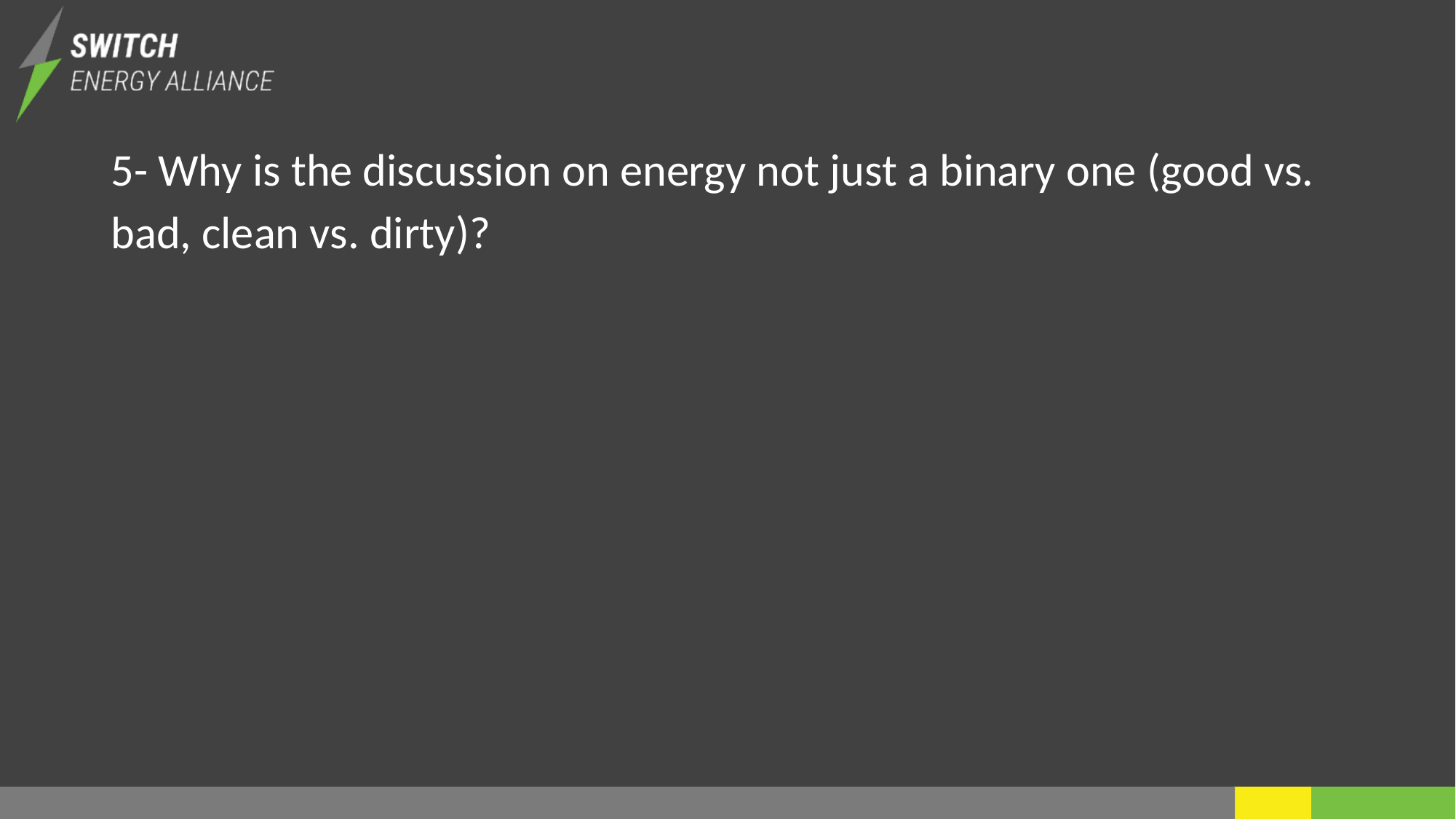

5- Why is the discussion on energy not just a binary one (good vs. bad, clean vs. dirty)?